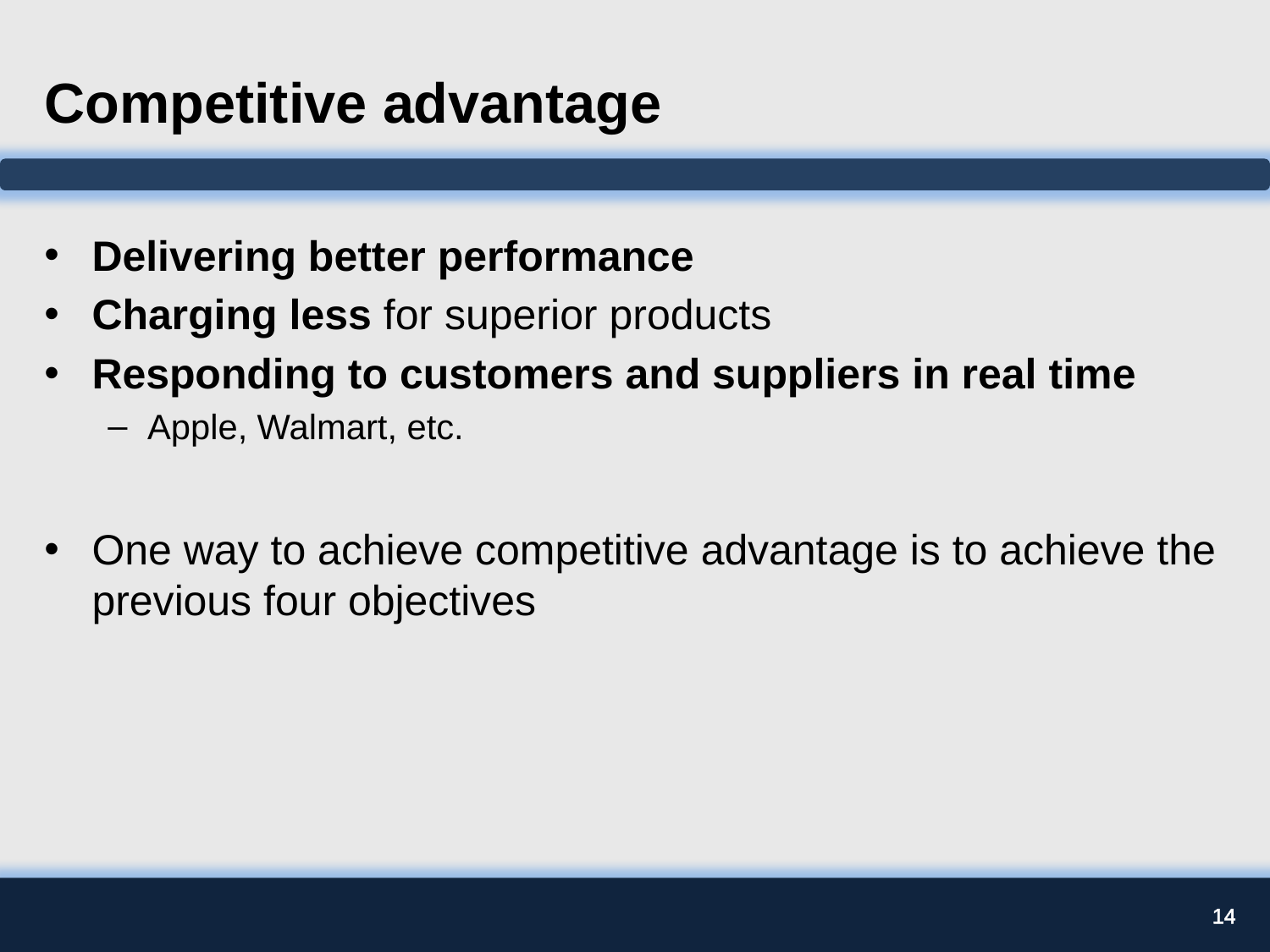

# Competitive advantage
Delivering better performance
Charging less for superior products
Responding to customers and suppliers in real time
Apple, Walmart, etc.

One way to achieve competitive advantage is to achieve the previous four objectives

14